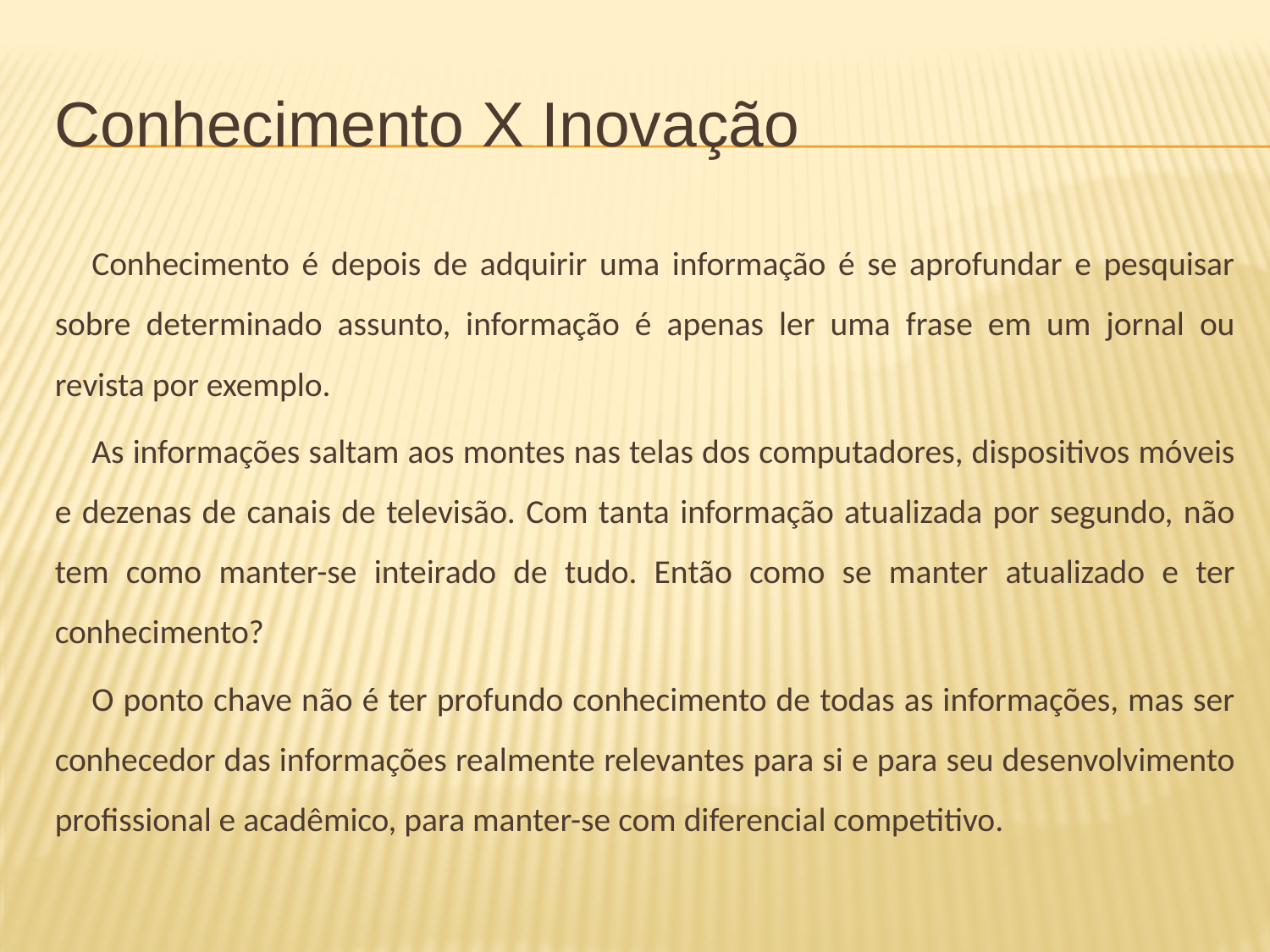

# Conhecimento X Inovação
Conhecimento é depois de adquirir uma informação é se aprofundar e pesquisar sobre determinado assunto, informação é apenas ler uma frase em um jornal ou revista por exemplo.
As informações saltam aos montes nas telas dos computadores, dispositivos móveis e dezenas de canais de televisão. Com tanta informação atualizada por segundo, não tem como manter-se inteirado de tudo. Então como se manter atualizado e ter conhecimento?
O ponto chave não é ter profundo conhecimento de todas as informações, mas ser conhecedor das informações realmente relevantes para si e para seu desenvolvimento profissional e acadêmico, para manter-se com diferencial competitivo.